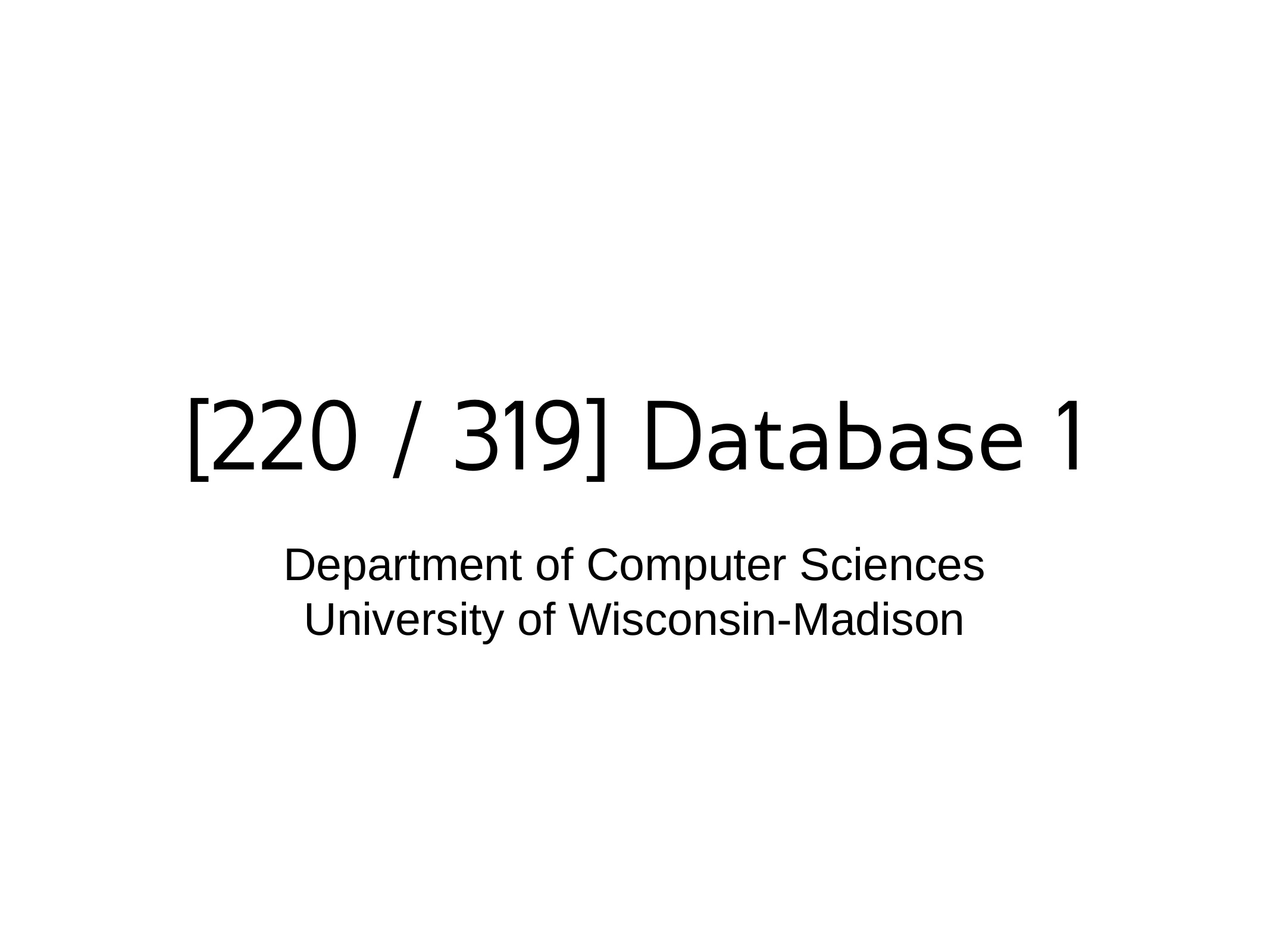

# [220 / 319] Database 1
Department of Computer Sciences
University of Wisconsin-Madison